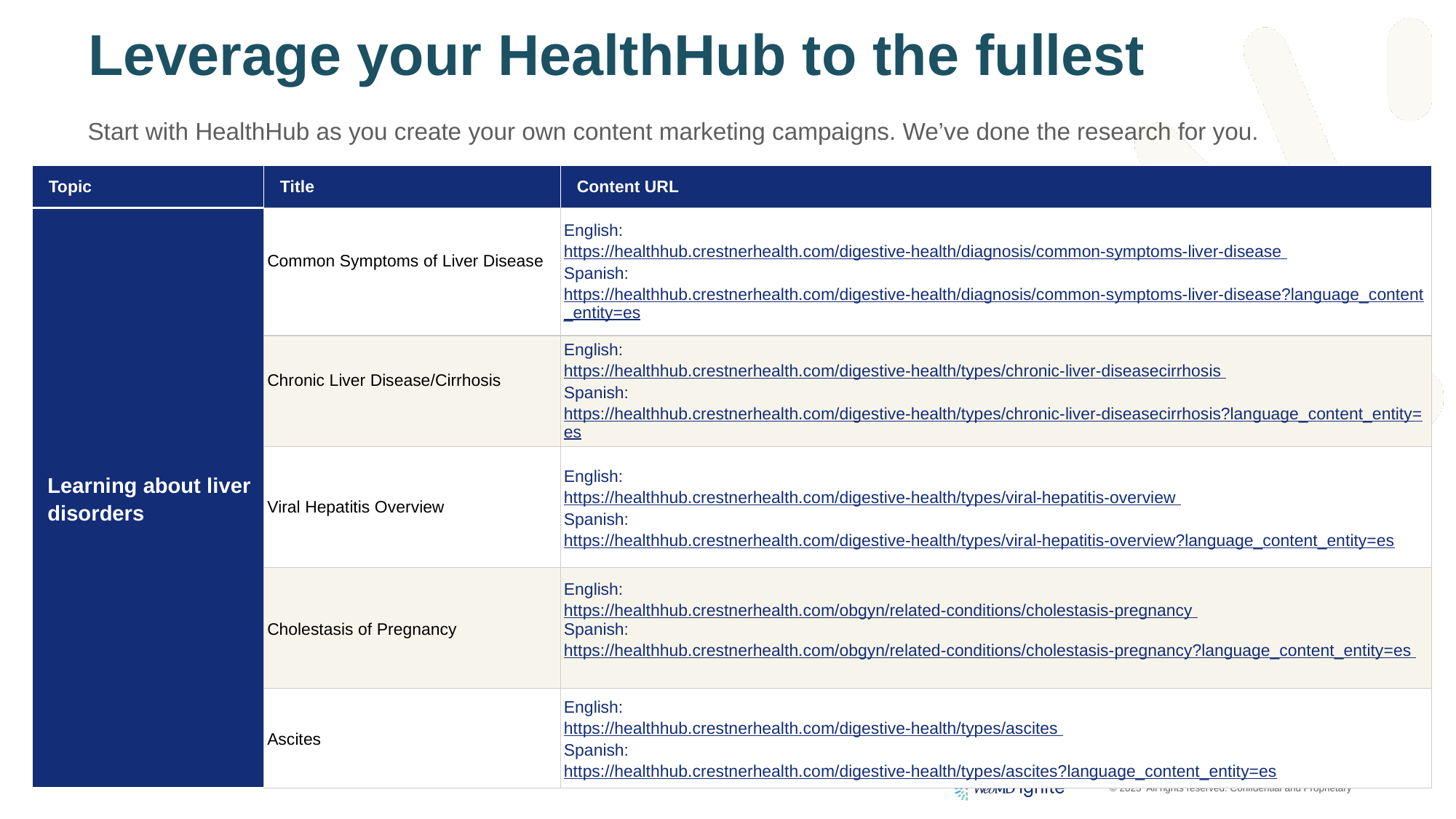

# Leverage your HealthHub to the fullest
Start with HealthHub as you create your own content marketing campaigns. We’ve done the research for you.
| Topic | Title | Content URL |
| --- | --- | --- |
| Learning about liver disorders | Common Symptoms of Liver Disease | English: https://healthhub.crestnerhealth.com/digestive-health/diagnosis/common-symptoms-liver-disease Spanish: https://healthhub.crestnerhealth.com/digestive-health/diagnosis/common-symptoms-liver-disease?language\_content\_entity=es |
|  | Chronic Liver Disease/Cirrhosis | English: https://healthhub.crestnerhealth.com/digestive-health/types/chronic-liver-diseasecirrhosis Spanish: https://healthhub.crestnerhealth.com/digestive-health/types/chronic-liver-diseasecirrhosis?language\_content\_entity=es |
|  | Viral Hepatitis Overview | English: https://healthhub.crestnerhealth.com/digestive-health/types/viral-hepatitis-overview Spanish: https://healthhub.crestnerhealth.com/digestive-health/types/viral-hepatitis-overview?language\_content\_entity=es |
|  | Cholestasis of Pregnancy | English: https://healthhub.crestnerhealth.com/obgyn/related-conditions/cholestasis-pregnancy Spanish: https://healthhub.crestnerhealth.com/obgyn/related-conditions/cholestasis-pregnancy?language\_content\_entity=es |
|  | Ascites | English: https://healthhub.crestnerhealth.com/digestive-health/types/ascites Spanish: https://healthhub.crestnerhealth.com/digestive-health/types/ascites?language\_content\_entity=es |